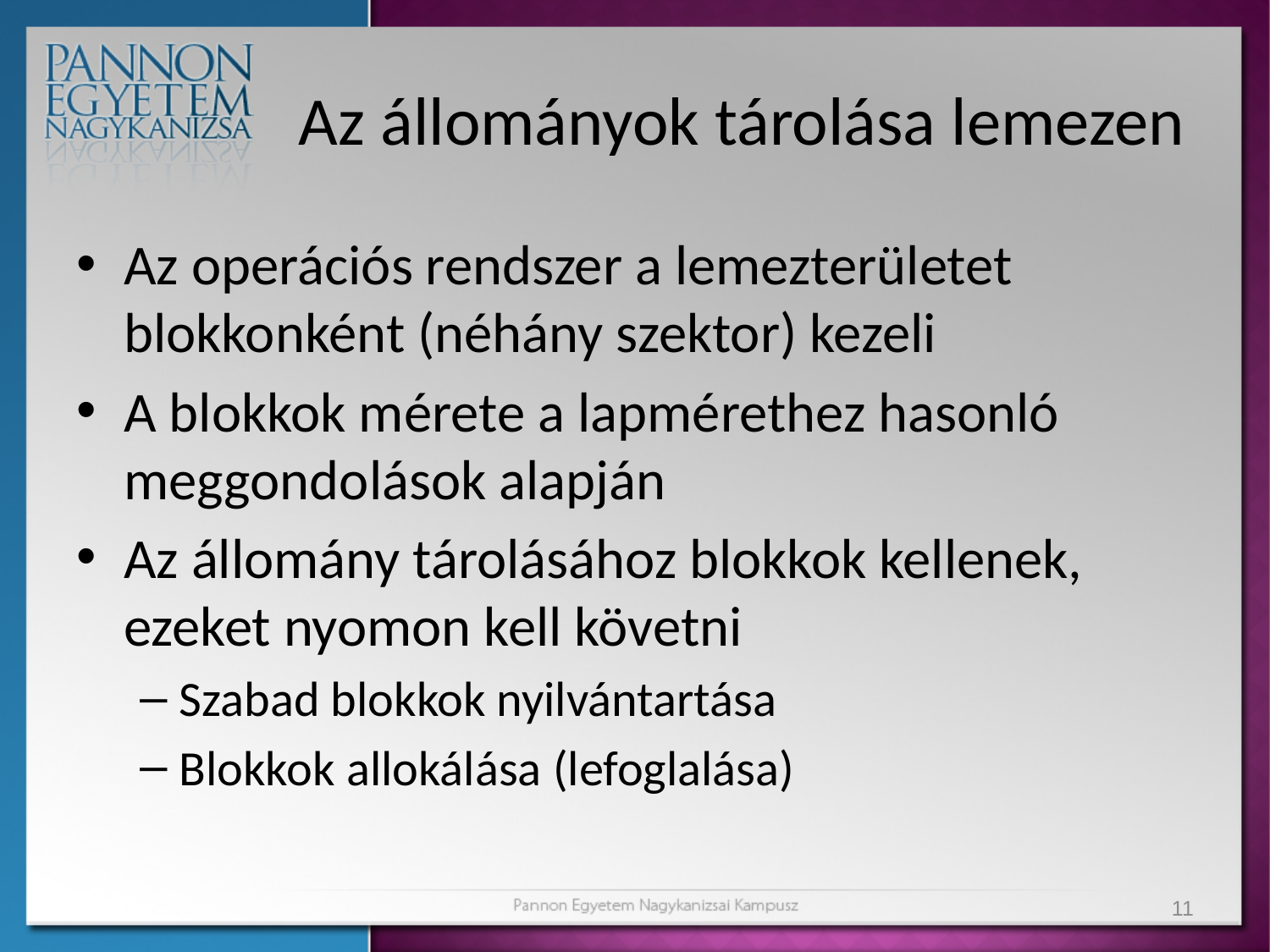

# Az állományok tárolása lemezen
Az operációs rendszer a lemezterületet blokkonként (néhány szektor) kezeli
A blokkok mérete a lapmérethez hasonló meggondolások alapján
Az állomány tárolásához blokkok kellenek, ezeket nyomon kell követni
Szabad blokkok nyilvántartása
Blokkok allokálása (lefoglalása)
11